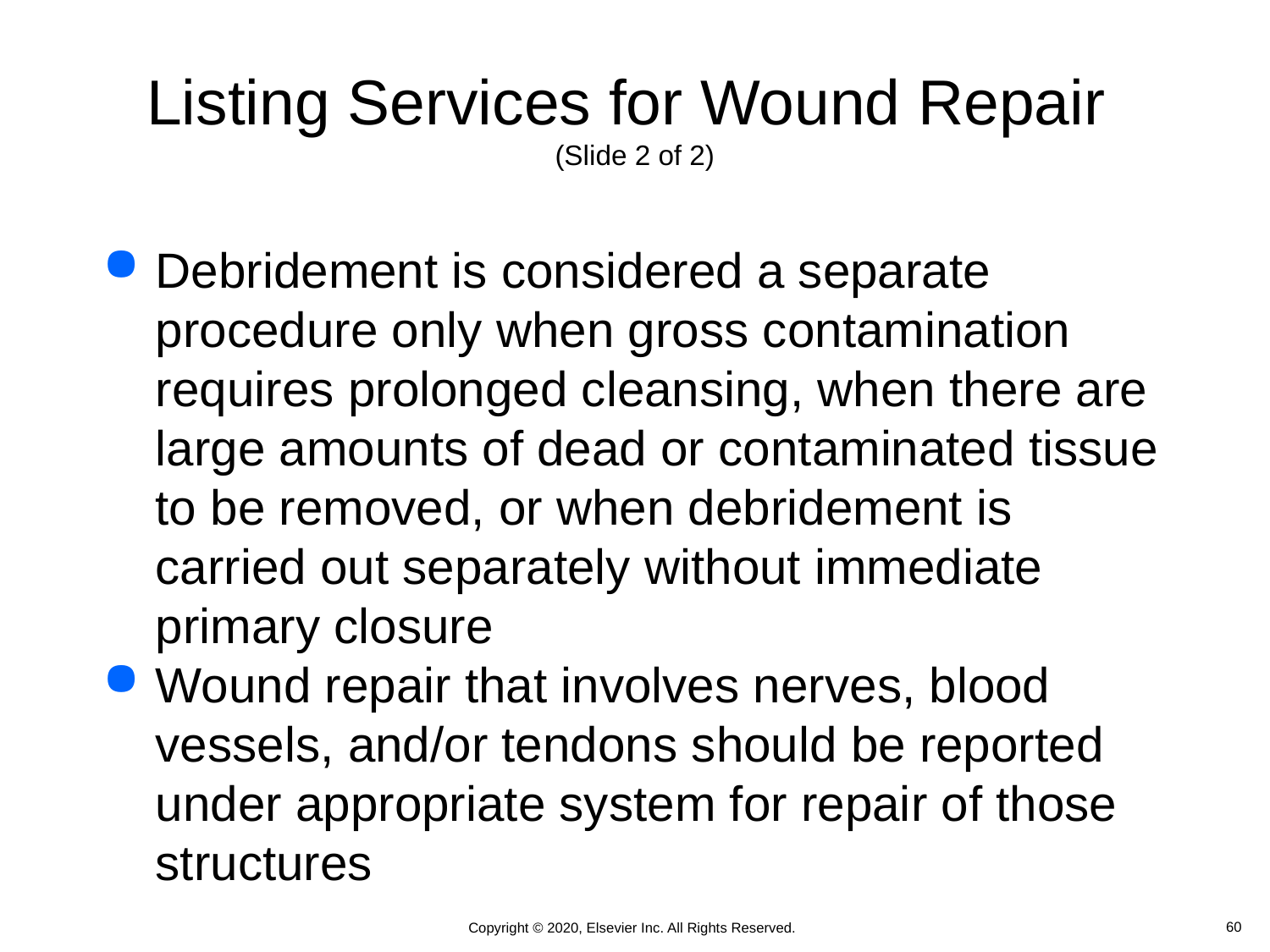

# Listing Services for Wound Repair (Slide 2 of 2)
Debridement is considered a separate procedure only when gross contamination requires prolonged cleansing, when there are large amounts of dead or contaminated tissue to be removed, or when debridement is carried out separately without immediate primary closure
Wound repair that involves nerves, blood vessels, and/or tendons should be reported under appropriate system for repair of those structures
 60